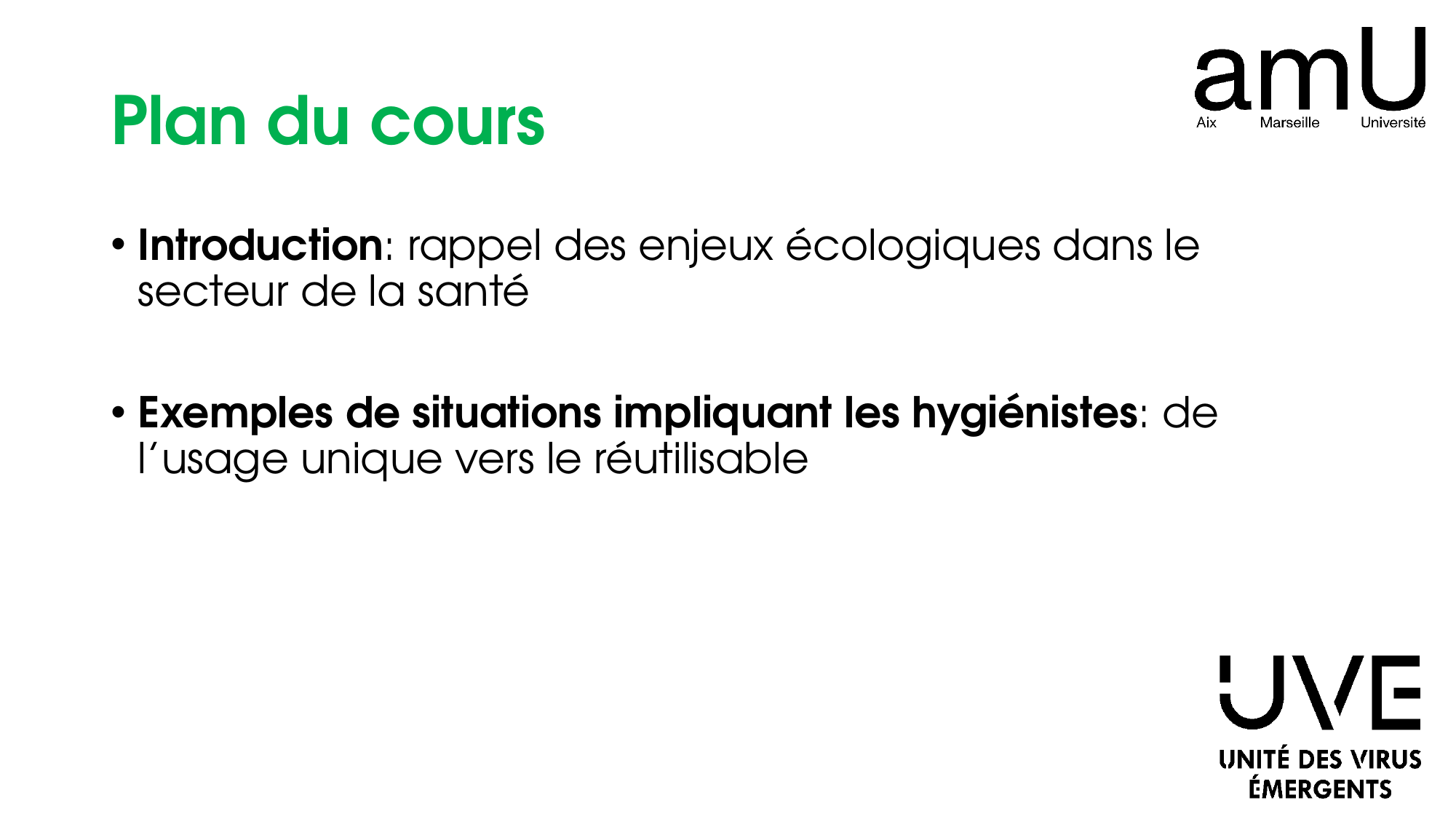

# Plan du cours
Introduction: rappel des enjeux écologiques dans le secteur de la santé

Exemples de situations impliquant les hygiénistes: de l’usage unique vers le réutilisable